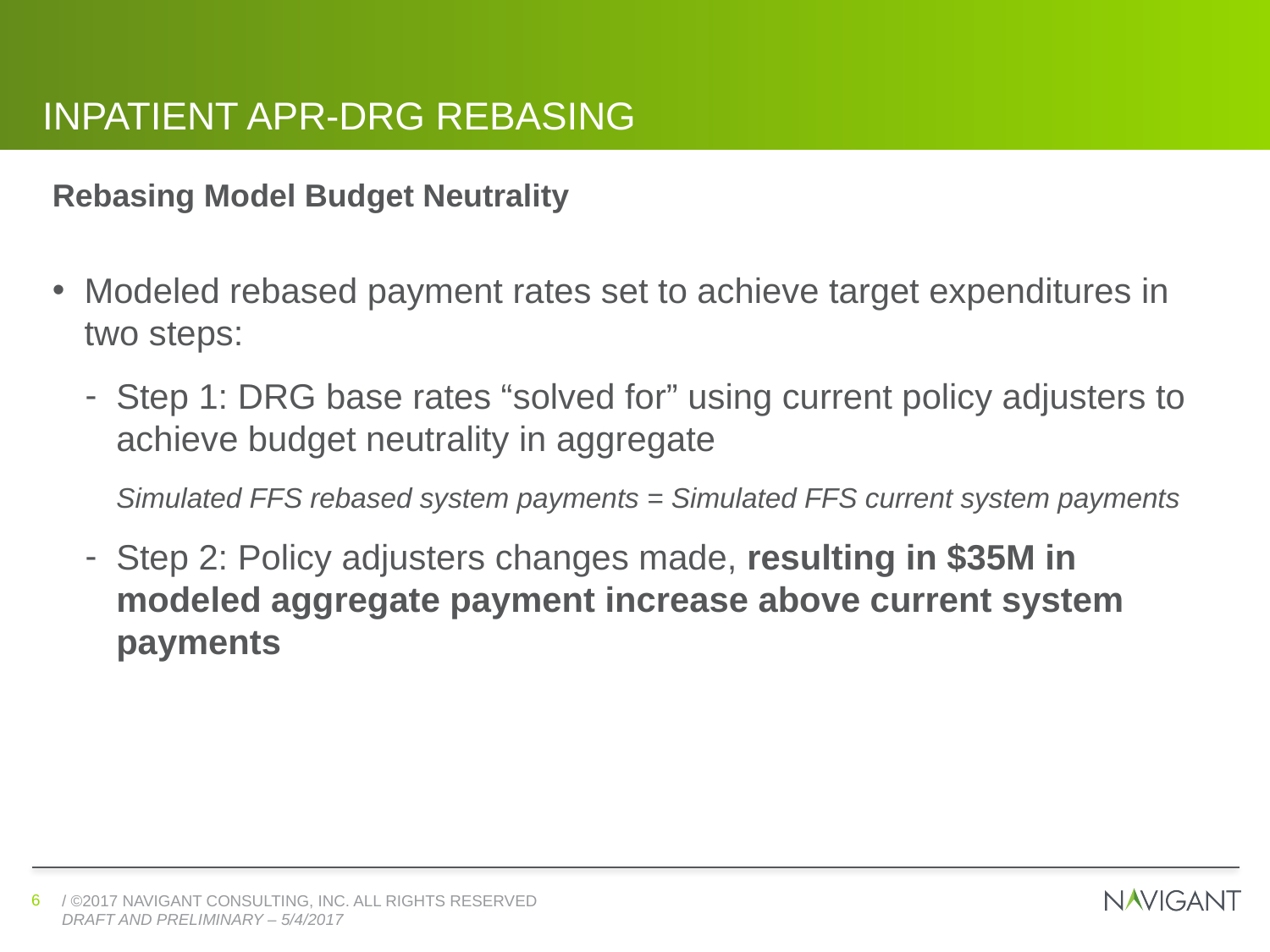

# Inpatient apr-drg rebasing
Rebasing Model Budget Neutrality

Modeled rebased payment rates set to achieve target expenditures in two steps:
Step 1: DRG base rates “solved for” using current policy adjusters to achieve budget neutrality in aggregate
    Simulated FFS rebased system payments = Simulated FFS current system payments
Step 2: Policy adjusters changes made, resulting in $35M in modeled aggregate payment increase above current system payments